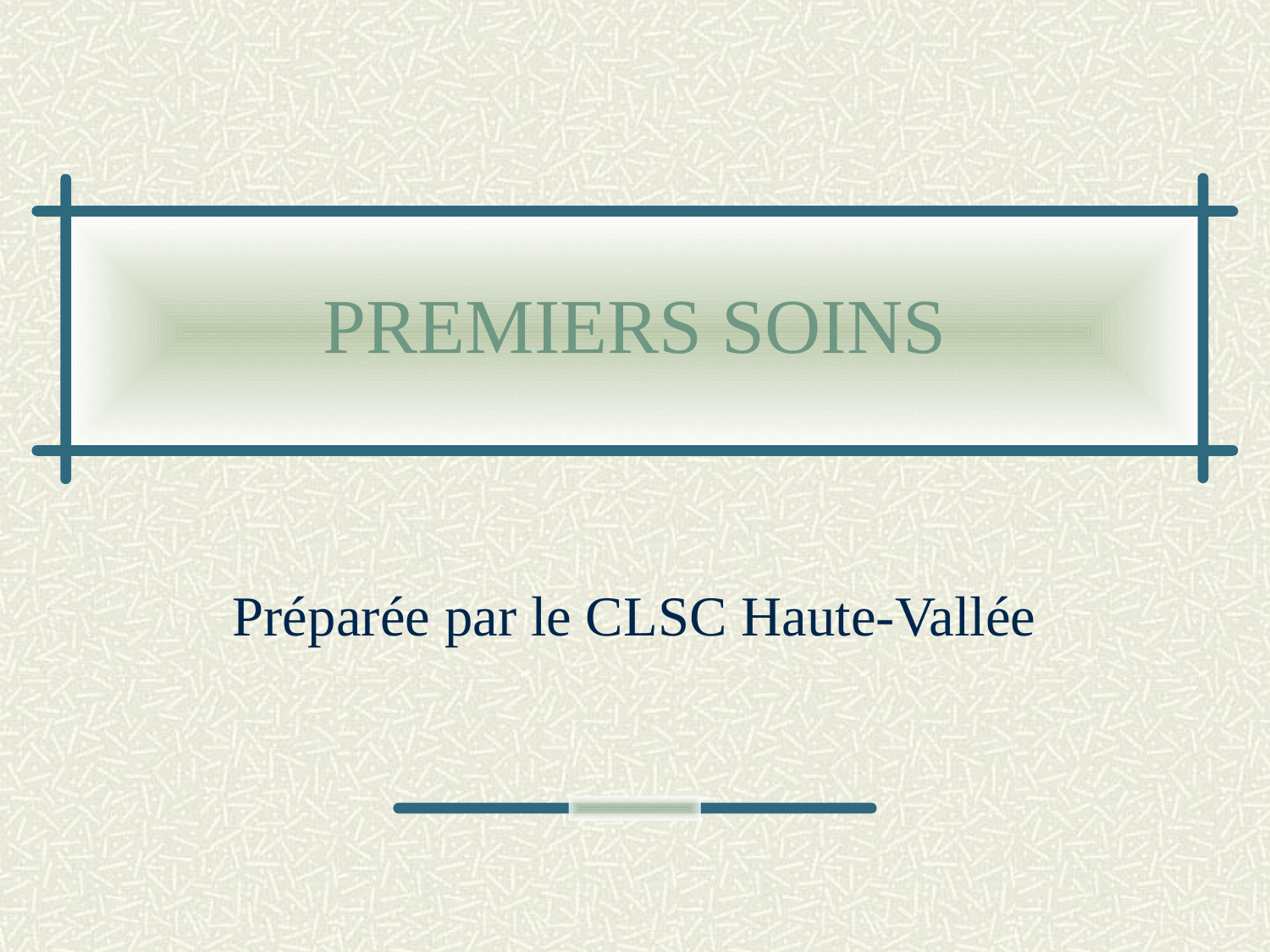

# PREMIERS SOINS
Préparée par le CLSC Haute-Vallée